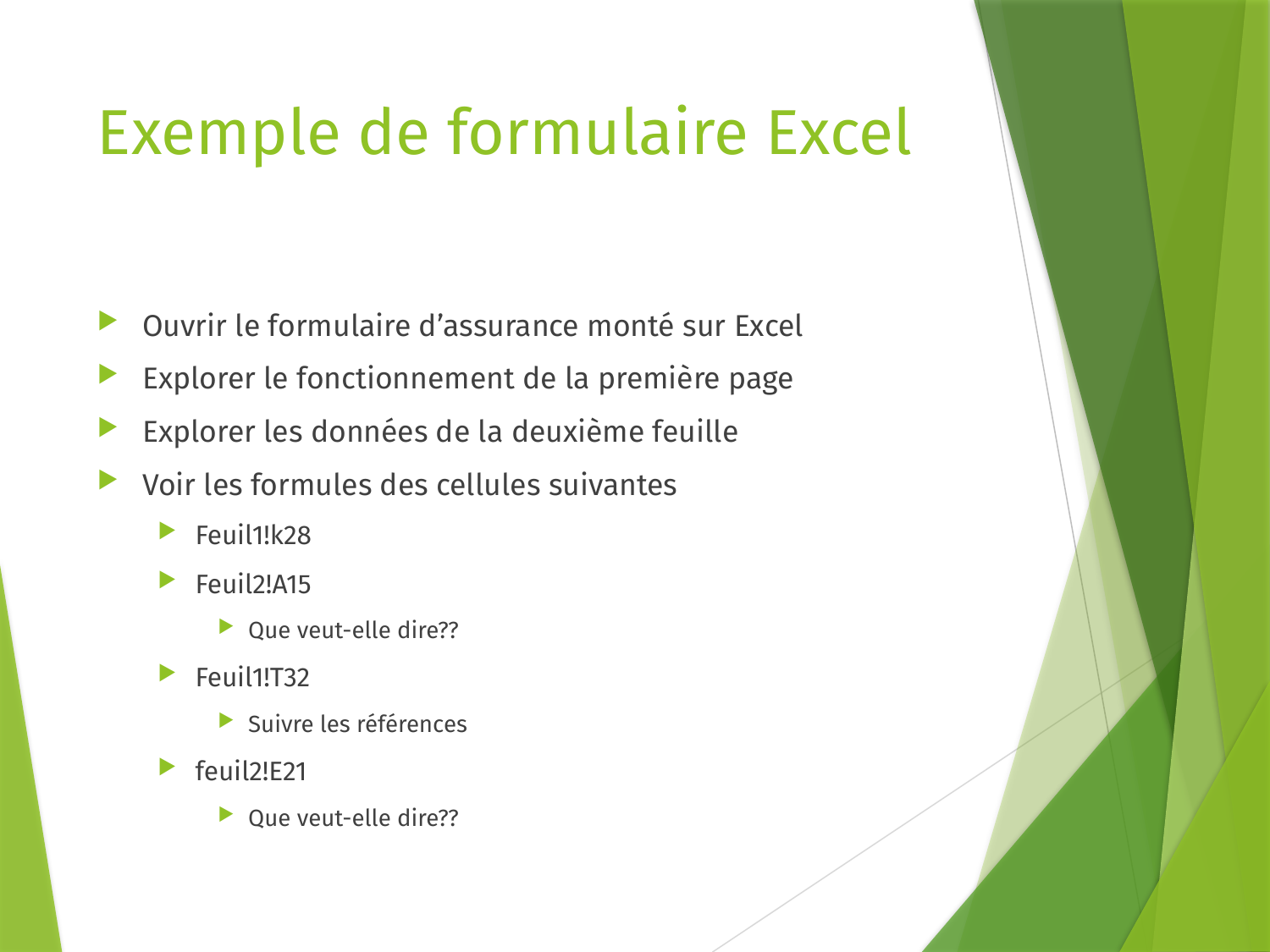

# Exemple de formulaire Excel
Ouvrir le formulaire d’assurance monté sur Excel
Explorer le fonctionnement de la première page
Explorer les données de la deuxième feuille
Voir les formules des cellules suivantes
Feuil1!k28
Feuil2!A15
Que veut-elle dire??
Feuil1!T32
Suivre les références
feuil2!E21
Que veut-elle dire??